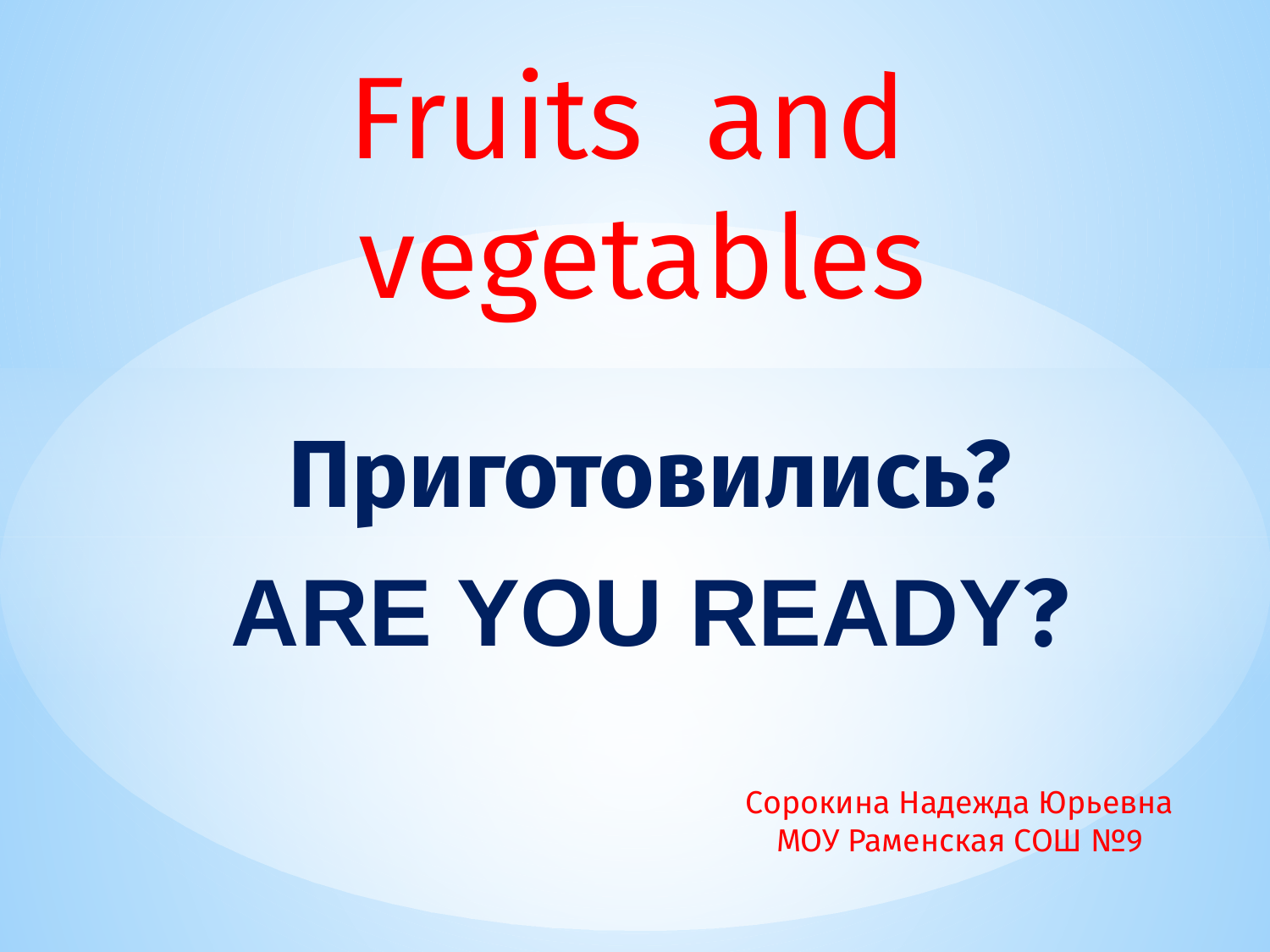

# Fruits  and vegetables
Приготовились?
ARE YOU READY?
Сорокина Надежда Юрьевна
МОУ Раменская СОШ №9